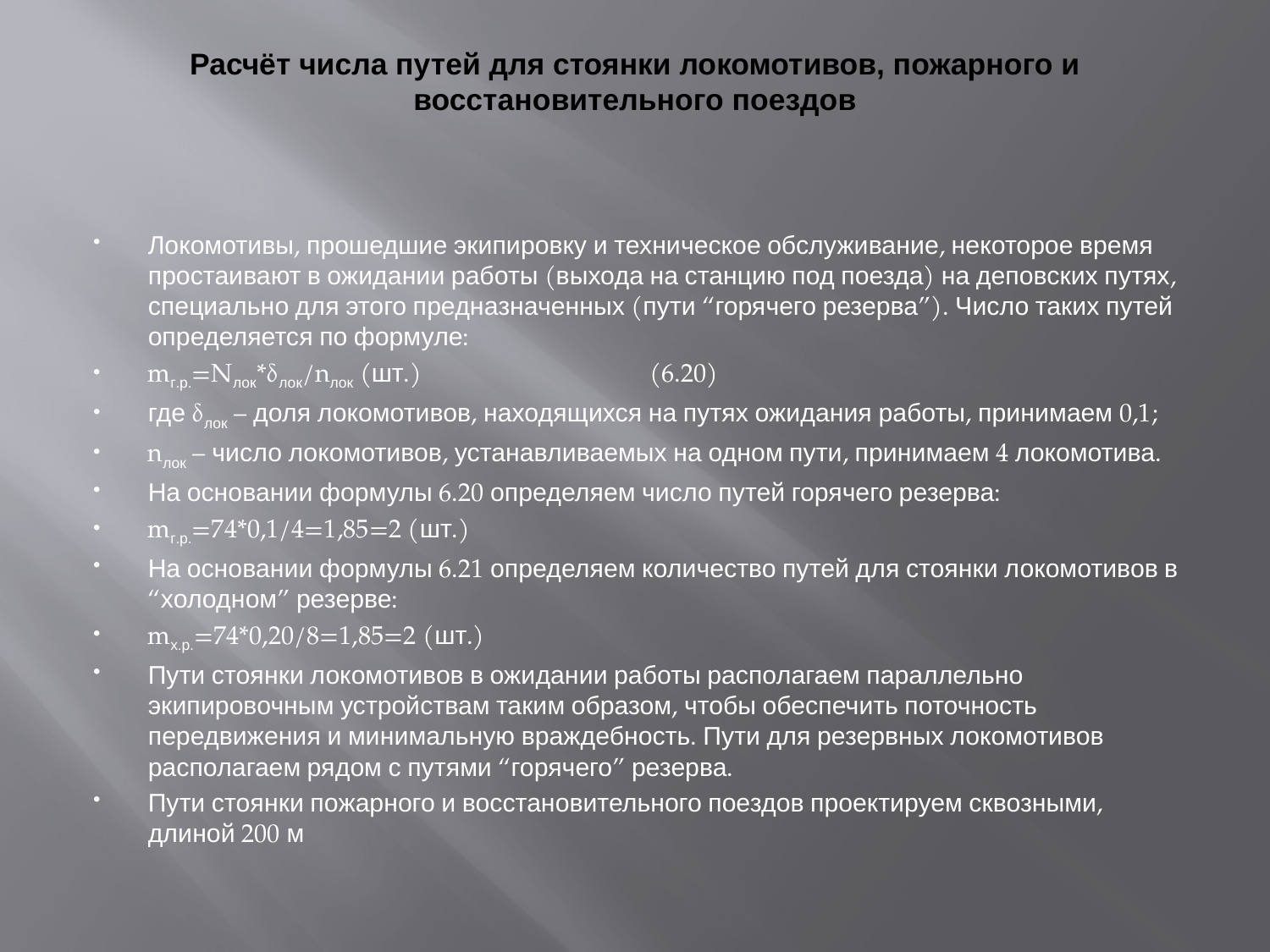

# Расчёт числа путей для стоянки локомотивов, пожарного и восстановительного поездов
Локомотивы, прошедшие экипировку и техническое обслуживание, некоторое время простаивают в ожидании работы (выхода на станцию под поезда) на деповских путях, специально для этого предназначенных (пути “горячего резерва”). Число таких путей определяется по формуле:
mг.р.=Nлок*δлок/nлок (шт.)                                    (6.20)
где δлок – доля локомотивов, находящихся на путях ожидания работы, принимаем 0,1;
nлок – число локомотивов, устанавливаемых на одном пути, принимаем 4 локомотива.
На основании формулы 6.20 определяем число путей горячего резерва:
mг.р.=74*0,1/4=1,85=2 (шт.)
На основании формулы 6.21 определяем количество путей для стоянки локомотивов в “холодном” резерве:
mх.р.=74*0,20/8=1,85=2 (шт.)
Пути стоянки локомотивов в ожидании работы располагаем параллельно экипировочным устройствам таким образом, чтобы обеспечить поточность передвижения и минимальную враждебность. Пути для резервных локомотивов располагаем рядом с путями “горячего” резерва.
Пути стоянки пожарного и восстановительного поездов проектируем сквозными, длиной 200 м